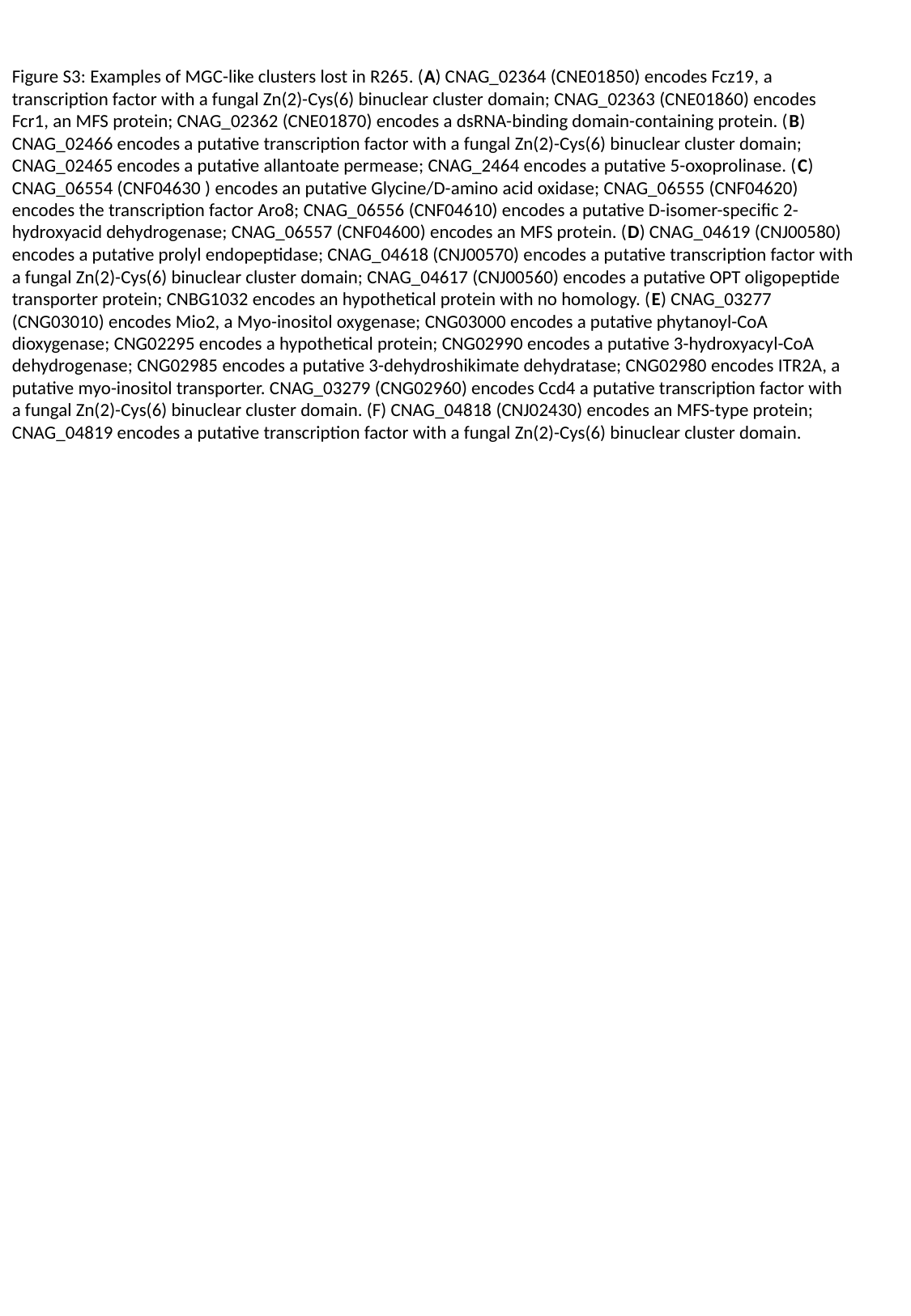

Figure S3: Examples of MGC-like clusters lost in R265. (A) CNAG_02364 (CNE01850) encodes Fcz19, a transcription factor with a fungal Zn(2)-Cys(6) binuclear cluster domain; CNAG_02363 (CNE01860) encodes Fcr1, an MFS protein; CNAG_02362 (CNE01870) encodes a dsRNA-binding domain-containing protein. (B) CNAG_02466 encodes a putative transcription factor with a fungal Zn(2)-Cys(6) binuclear cluster domain; CNAG_02465 encodes a putative allantoate permease; CNAG_2464 encodes a putative 5-oxoprolinase. (C) CNAG_06554 (CNF04630 ) encodes an putative Glycine/D-amino acid oxidase; CNAG_06555 (CNF04620) encodes the transcription factor Aro8; CNAG_06556 (CNF04610) encodes a putative D-isomer-specific 2-hydroxyacid dehydrogenase; CNAG_06557 (CNF04600) encodes an MFS protein. (D) CNAG_04619 (CNJ00580) encodes a putative prolyl endopeptidase; CNAG_04618 (CNJ00570) encodes a putative transcription factor with a fungal Zn(2)-Cys(6) binuclear cluster domain; CNAG_04617 (CNJ00560) encodes a putative OPT oligopeptide transporter protein; CNBG1032 encodes an hypothetical protein with no homology. (E) CNAG_03277 (CNG03010) encodes Mio2, a Myo-inositol oxygenase; CNG03000 encodes a putative phytanoyl-CoA dioxygenase; CNG02295 encodes a hypothetical protein; CNG02990 encodes a putative 3-hydroxyacyl-CoA dehydrogenase; CNG02985 encodes a putative 3-dehydroshikimate dehydratase; CNG02980 encodes ITR2A, a putative myo-inositol transporter. CNAG_03279 (CNG02960) encodes Ccd4 a putative transcription factor with a fungal Zn(2)-Cys(6) binuclear cluster domain. (F) CNAG_04818 (CNJ02430) encodes an MFS-type protein; CNAG_04819 encodes a putative transcription factor with a fungal Zn(2)-Cys(6) binuclear cluster domain.